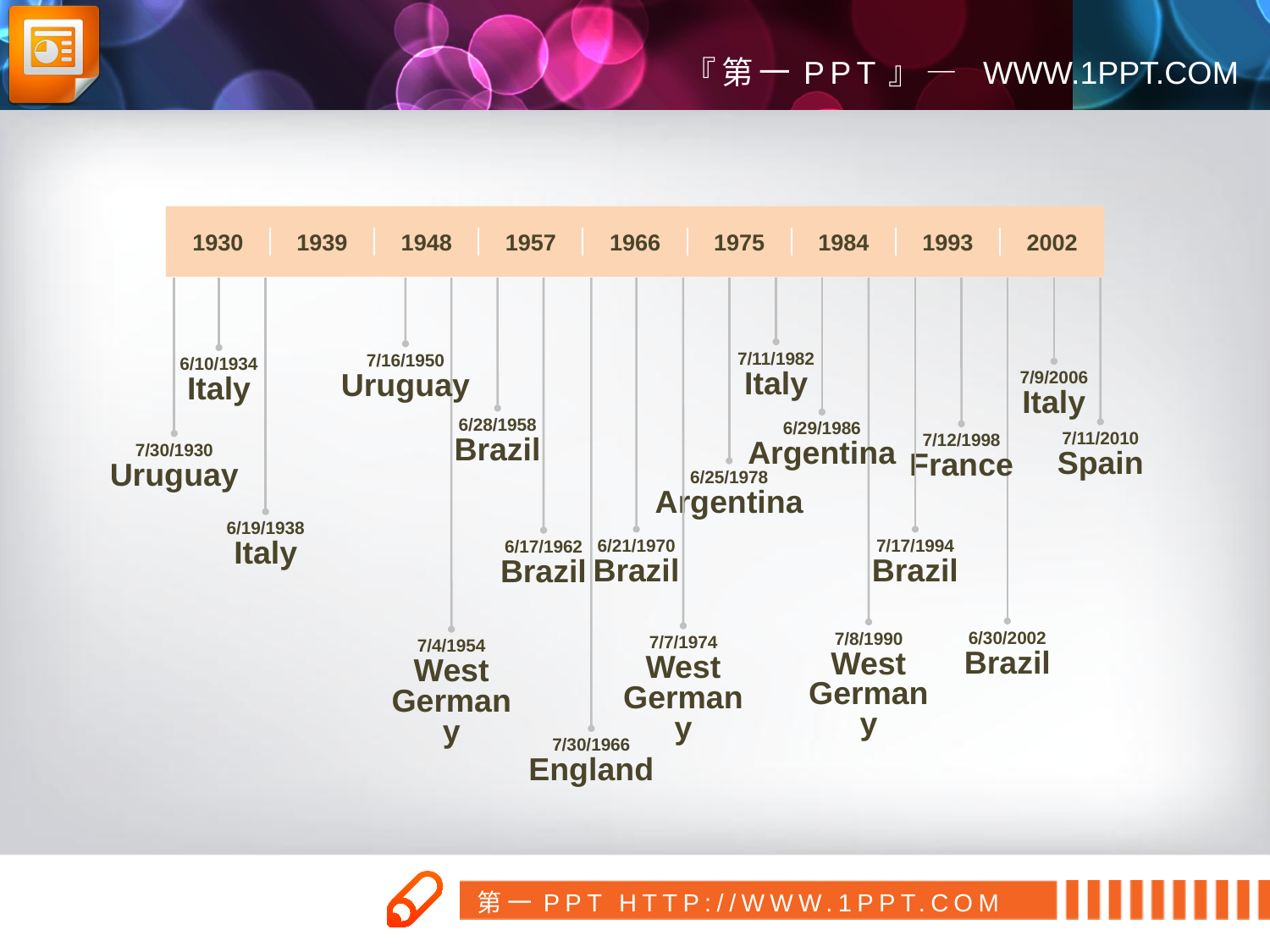

1930
1939
1948
1957
1966
1975
1984
1993
2002

7/11/1982
7/16/1950
6/10/1934
7/9/2006
Italy
Uruguay
Italy
Italy
6/28/1958
6/29/1986
7/11/2010
7/12/1998
Brazil
7/30/1930
Argentina
Spain
France
Uruguay
6/25/1978
Argentina
6/19/1938
6/21/1970
7/17/1994
6/17/1962
Italy
Brazil
Brazil
Brazil
6/30/2002
7/8/1990
7/7/1974
7/4/1954
Brazil
West Germany
West Germany
West Germany
7/30/1966
England